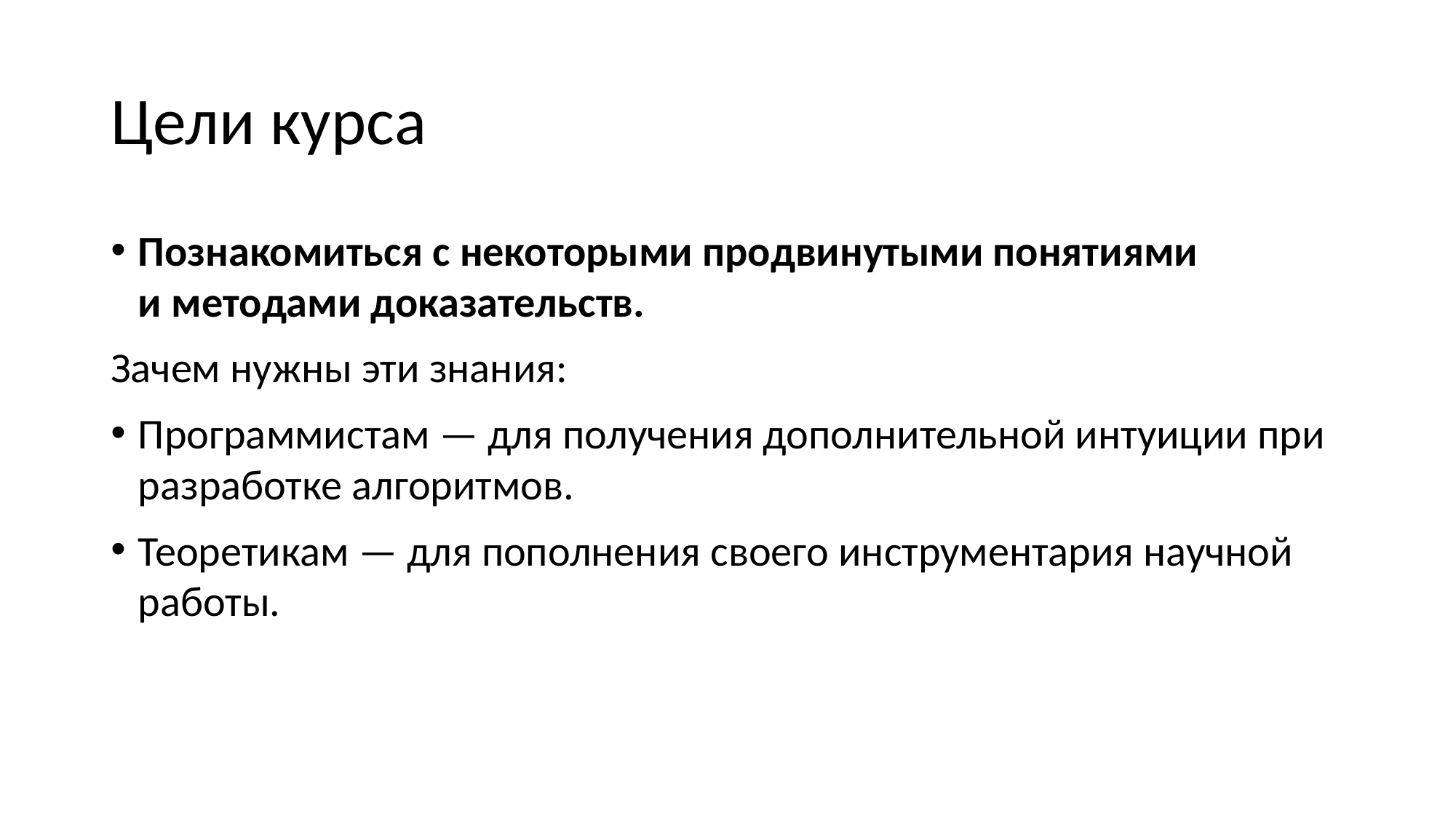

# Цели курса
Познакомиться с некоторыми продвинутыми понятиями и методами доказательств.
Зачем нужны эти знания:
Программистам — для получения дополнительной интуиции при разработке алгоритмов.
Теоретикам — для пополнения своего инструментария научной работы.